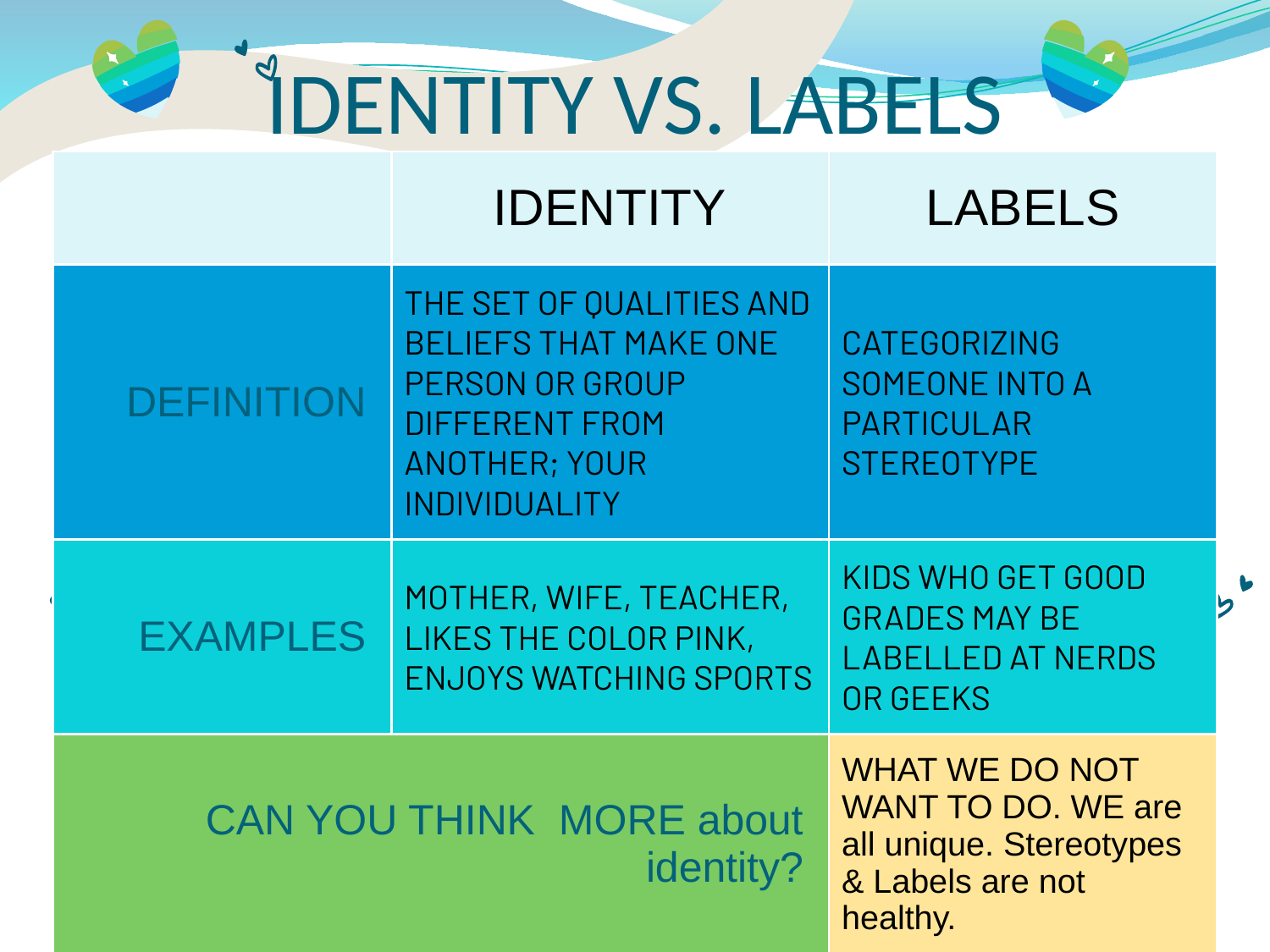

# IDENTITY VS. LABELS
|  | IDENTITY | LABELS |
| --- | --- | --- |
| DEFINITION | THE SET OF QUALITIES AND BELIEFS THAT MAKE ONE PERSON OR GROUP DIFFERENT FROM ANOTHER; YOUR INDIVIDUALITY | CATEGORIZING SOMEONE INTO A PARTICULAR STEREOTYPE |
| EXAMPLES | MOTHER, WIFE, TEACHER, LIKES THE COLOR PINK, ENJOYS WATCHING SPORTS | KIDS WHO GET GOOD GRADES MAY BE LABELLED AT NERDS OR GEEKS |
| CAN YOU THINK MORE about identity? |  | WHAT WE DO NOT WANT TO DO. WE are all unique. Stereotypes & Labels are not healthy. |
Despite being red, Mars is actually a cold place